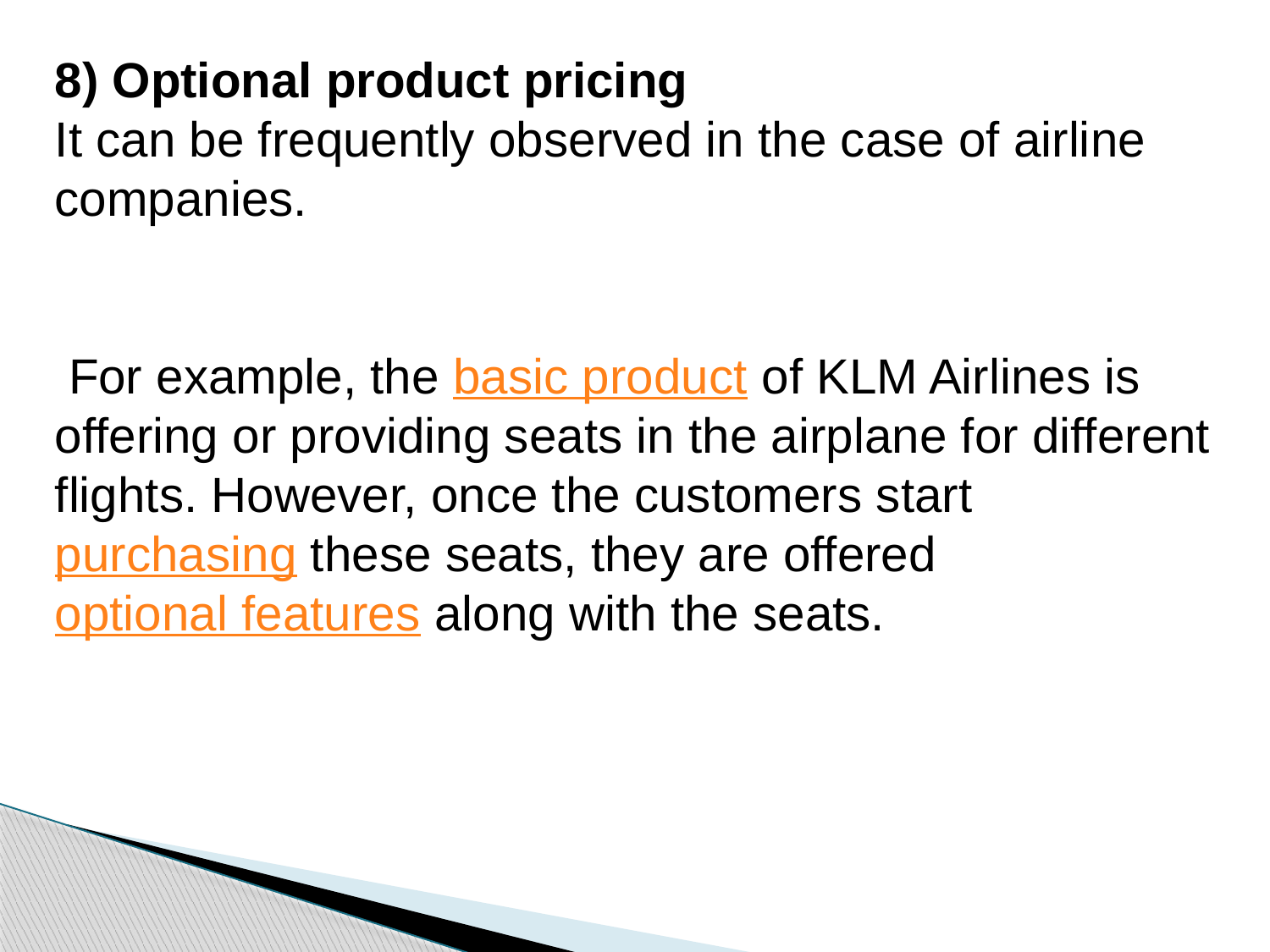

8) Optional product pricing
It can be frequently observed in the case of airline companies.

 For example, the basic product of KLM Airlines is offering or providing seats in the airplane for different flights. However, once the customers start purchasing these seats, they are offered optional features along with the seats.